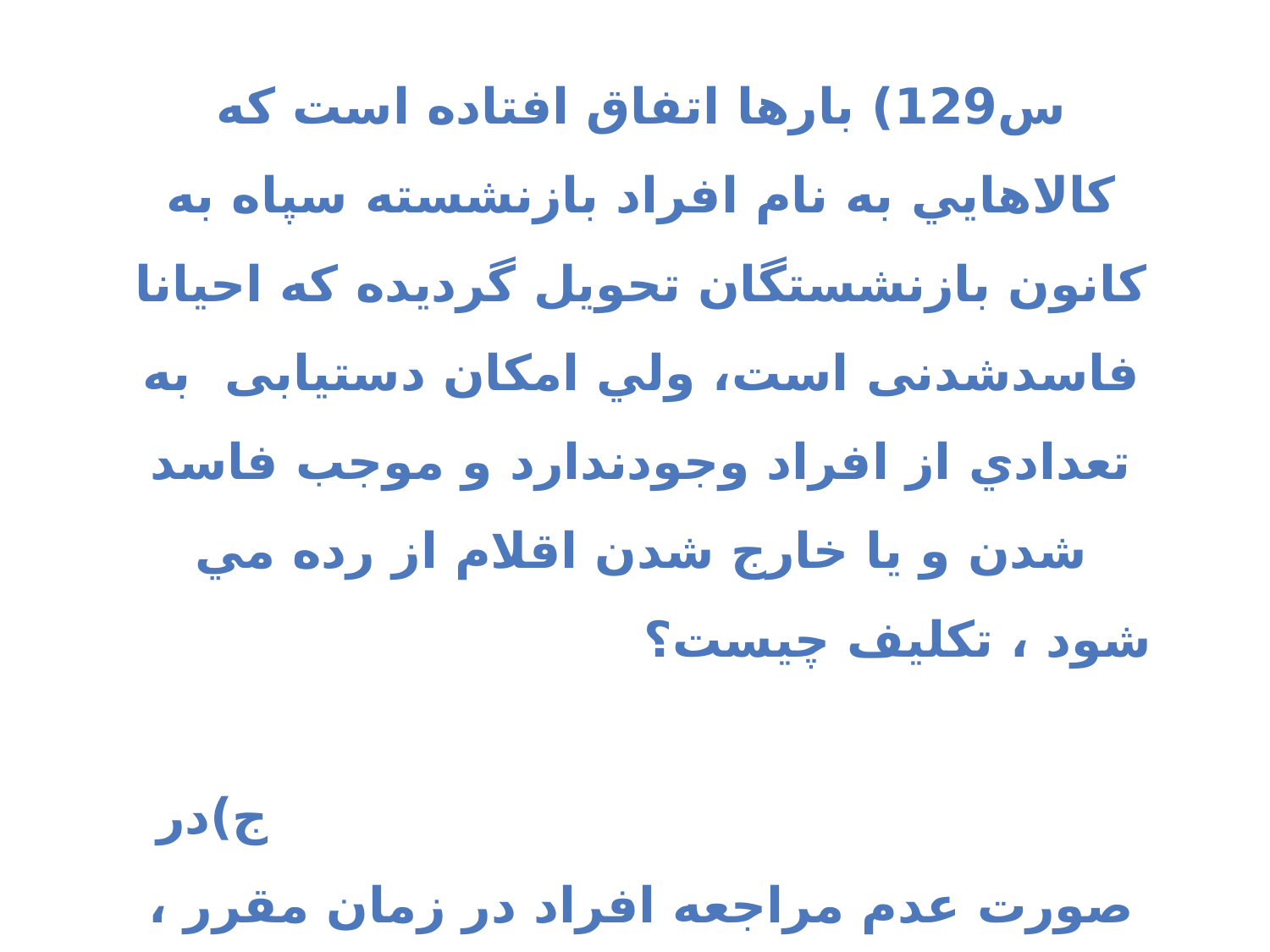

س129) بارها اتفاق افتاده است که كالاهايي به نام افراد بازنشسته سپاه به كانون بازنشستگان تحويل گردیده که احیانا فاسدشدنی است، ولي امکان دستیابی  به تعدادي از افراد وجودندارد و موجب فاسد شدن و يا خارج شدن اقلام از رده مي شود ، تکلیف چیست؟                                                                                                                                              ج)در صورت عدم مراجعه افراد در زمان مقرر ، به مسئولين بالاتر اعلام ، و قبل از فاسد شدن عودت داده شود و طبق ضوابط و مقررات عمل شود.